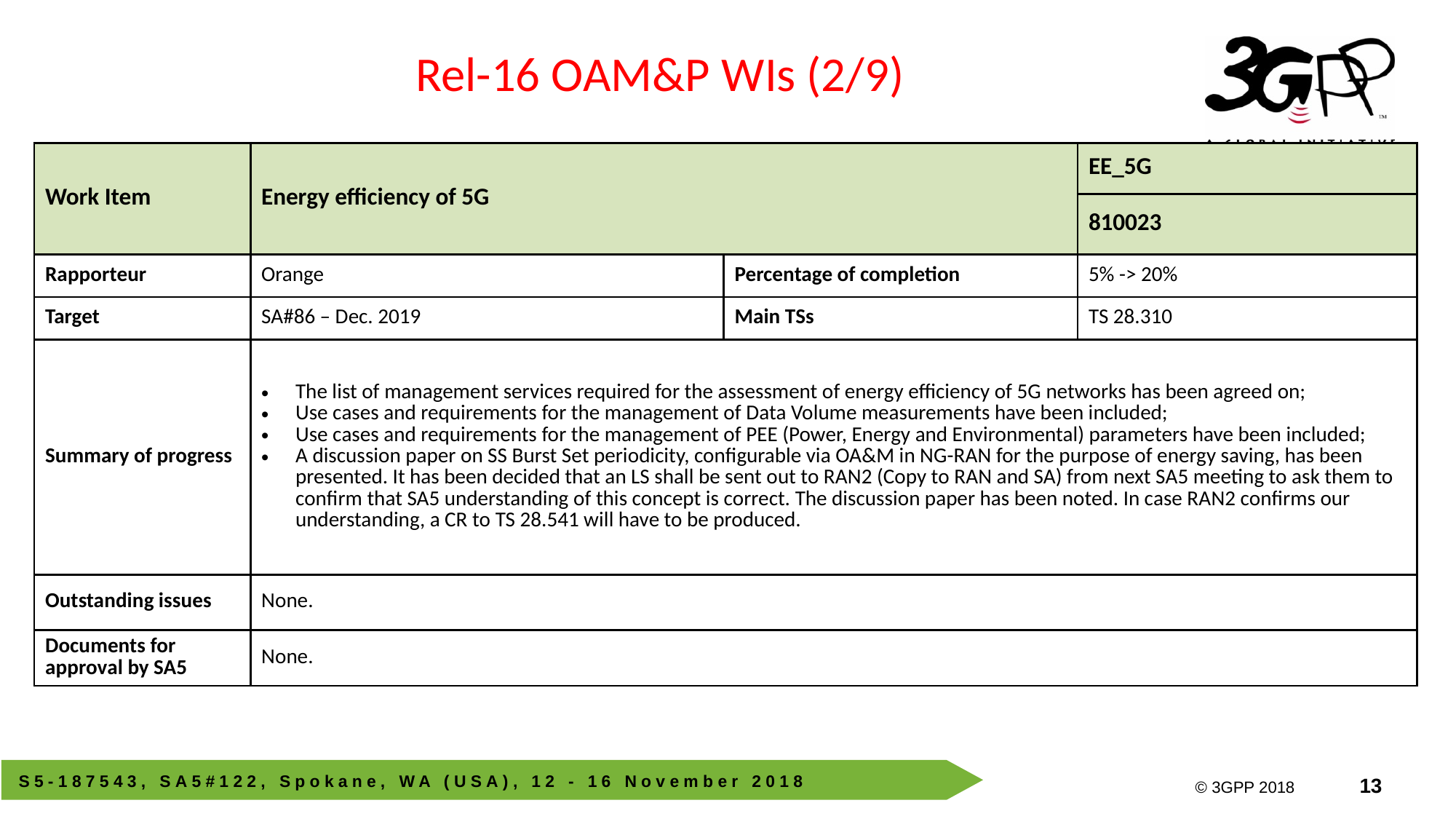

Rel-16 OAM&P WIs (2/9)
| Work Item | Energy efficiency of 5G |  | EE\_5G |
| --- | --- | --- | --- |
|  |  |  | 810023 |
| Rapporteur | Orange | Percentage of completion | 5% -> 20% |
| Target | SA#86 – Dec. 2019 | Main TSs | TS 28.310 |
| Summary of progress | The list of management services required for the assessment of energy efficiency of 5G networks has been agreed on; Use cases and requirements for the management of Data Volume measurements have been included; Use cases and requirements for the management of PEE (Power, Energy and Environmental) parameters have been included; A discussion paper on SS Burst Set periodicity, configurable via OA&M in NG-RAN for the purpose of energy saving, has been presented. It has been decided that an LS shall be sent out to RAN2 (Copy to RAN and SA) from next SA5 meeting to ask them to confirm that SA5 understanding of this concept is correct. The discussion paper has been noted. In case RAN2 confirms our understanding, a CR to TS 28.541 will have to be produced. |  |  |
| Outstanding issues | None. |  |  |
| Documents for approval by SA5 | None. |  |  |